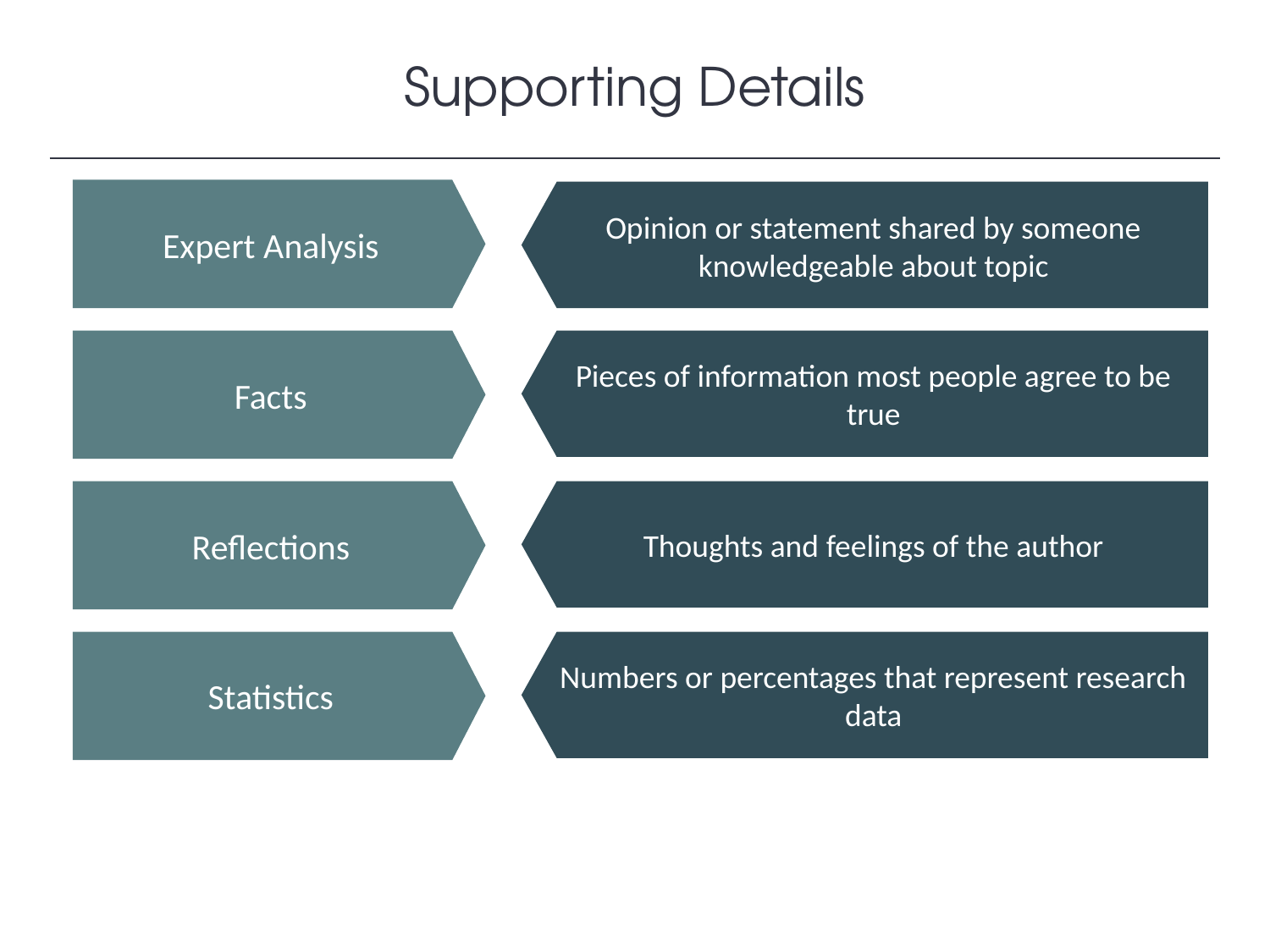

Supporting Details
HAWKES LEARNING
Expert Analysis
Opinion or statement shared by someone knowledgeable about topic
Facts
Pieces of information most people agree to be true
Reflections
Thoughts and feelings of the author
Statistics
Numbers or percentages that represent research data